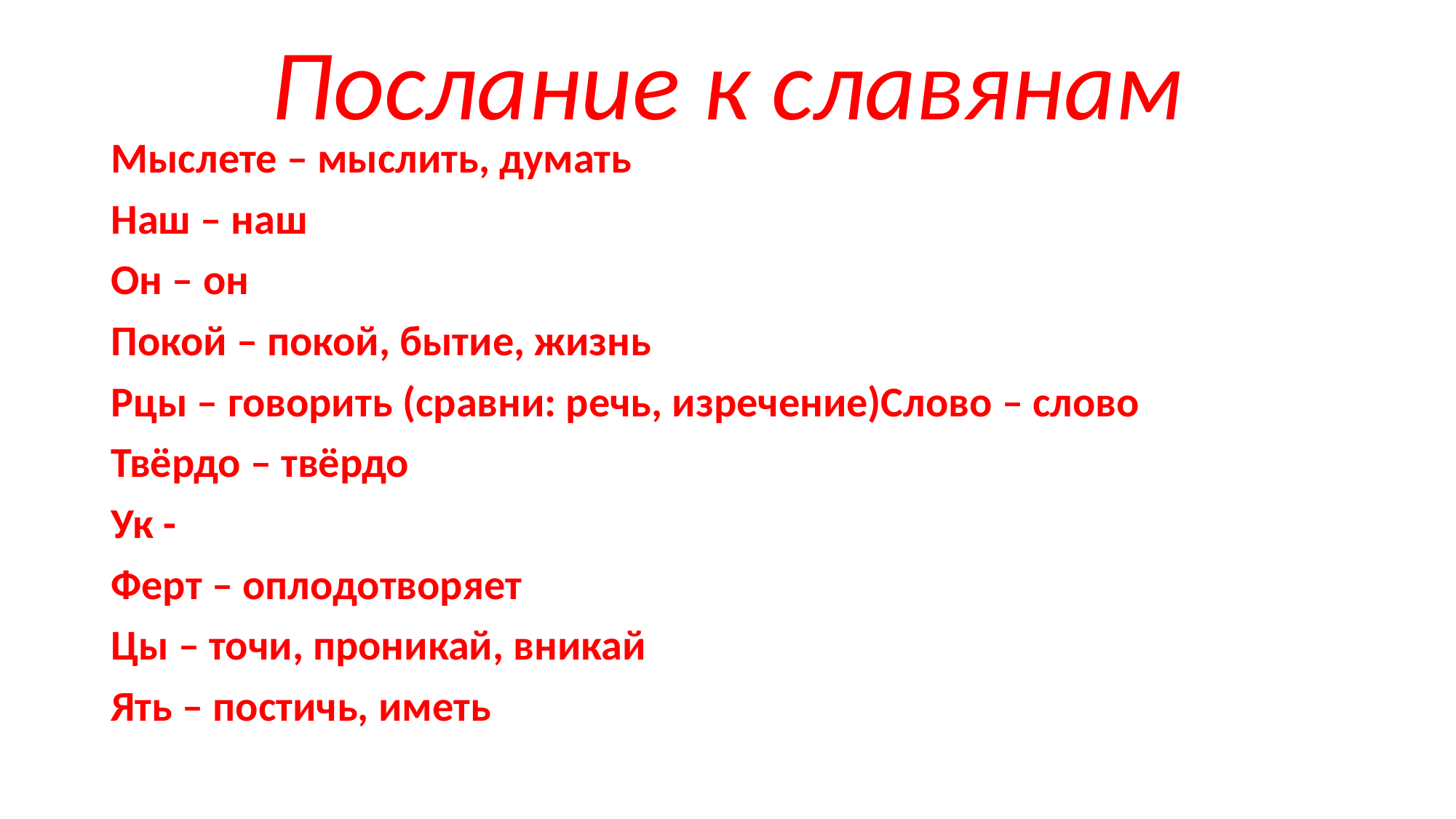

# Послание к славянам
Мыслете – мыслить, думать
Наш – наш
Он – он
Покой – покой, бытие, жизнь
Рцы – говорить (сравни: речь, изречение)Слово – слово
Твёрдо – твёрдо
Ук -
Ферт – оплодотворяет
Цы – точи, проникай, вникай
Ять – постичь, иметь